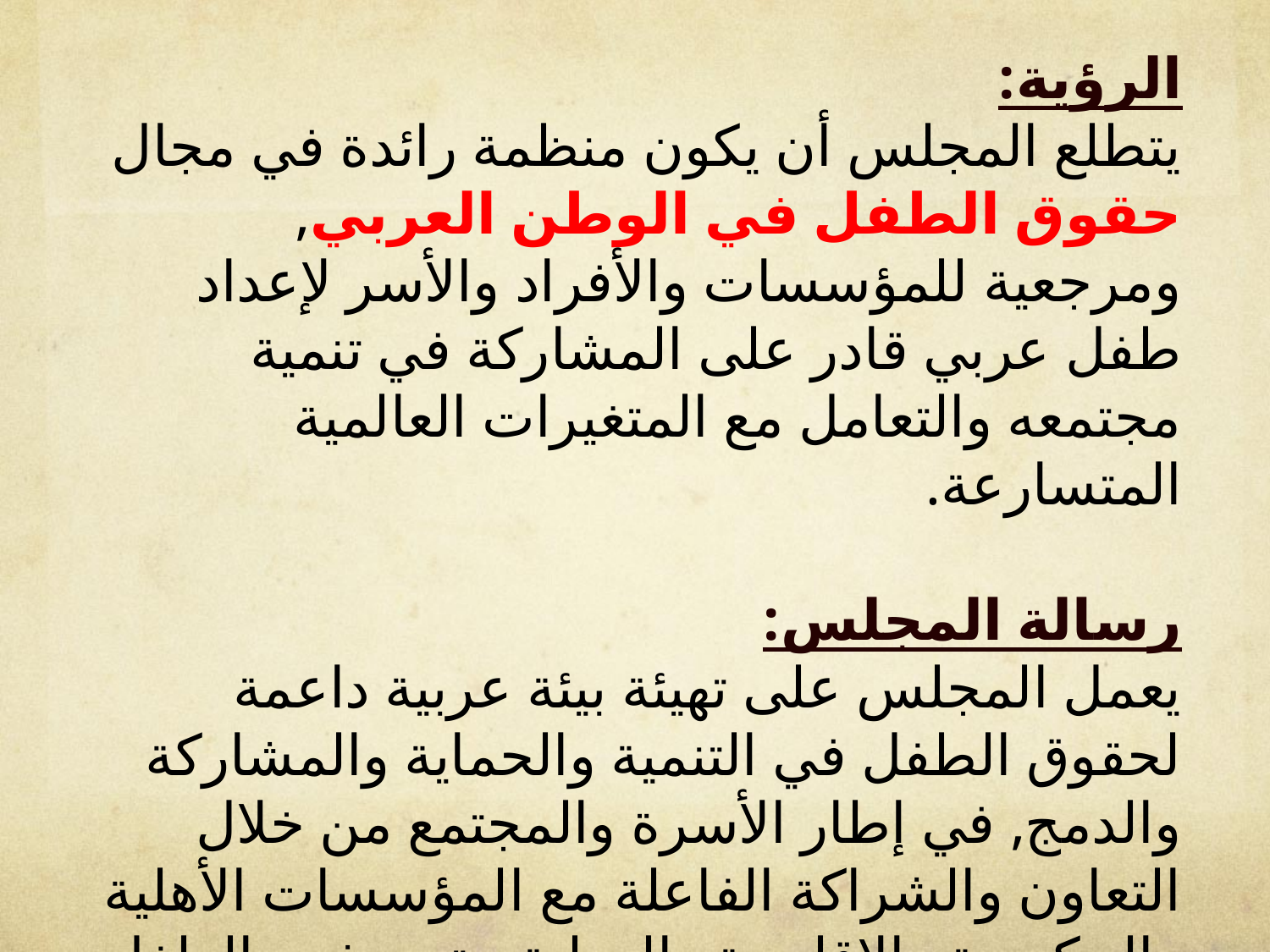

الرؤية:
يتطلع المجلس أن يكون منظمة رائدة في مجال حقوق الطفل في الوطن العربي, ومرجعية للمؤسسات والأفراد والأسر لإعداد طفل عربي قادر على المشاركة في تنمية مجتمعه والتعامل مع المتغيرات العالمية المتسارعة.

رسالة المجلس:
يعمل المجلس على تهيئة بيئة عربية داعمة لحقوق الطفل في التنمية والحماية والمشاركة والدمج, في إطار الأسرة والمجتمع من خلال التعاون والشراكة الفاعلة مع المؤسسات الأهلية والحكومية والإقليمية والدولية حتى يشب الطفل قادرا على المشاركة والتفاعل الايجابي مع الحياة متفهما لغيره ومحبا لوطنه.